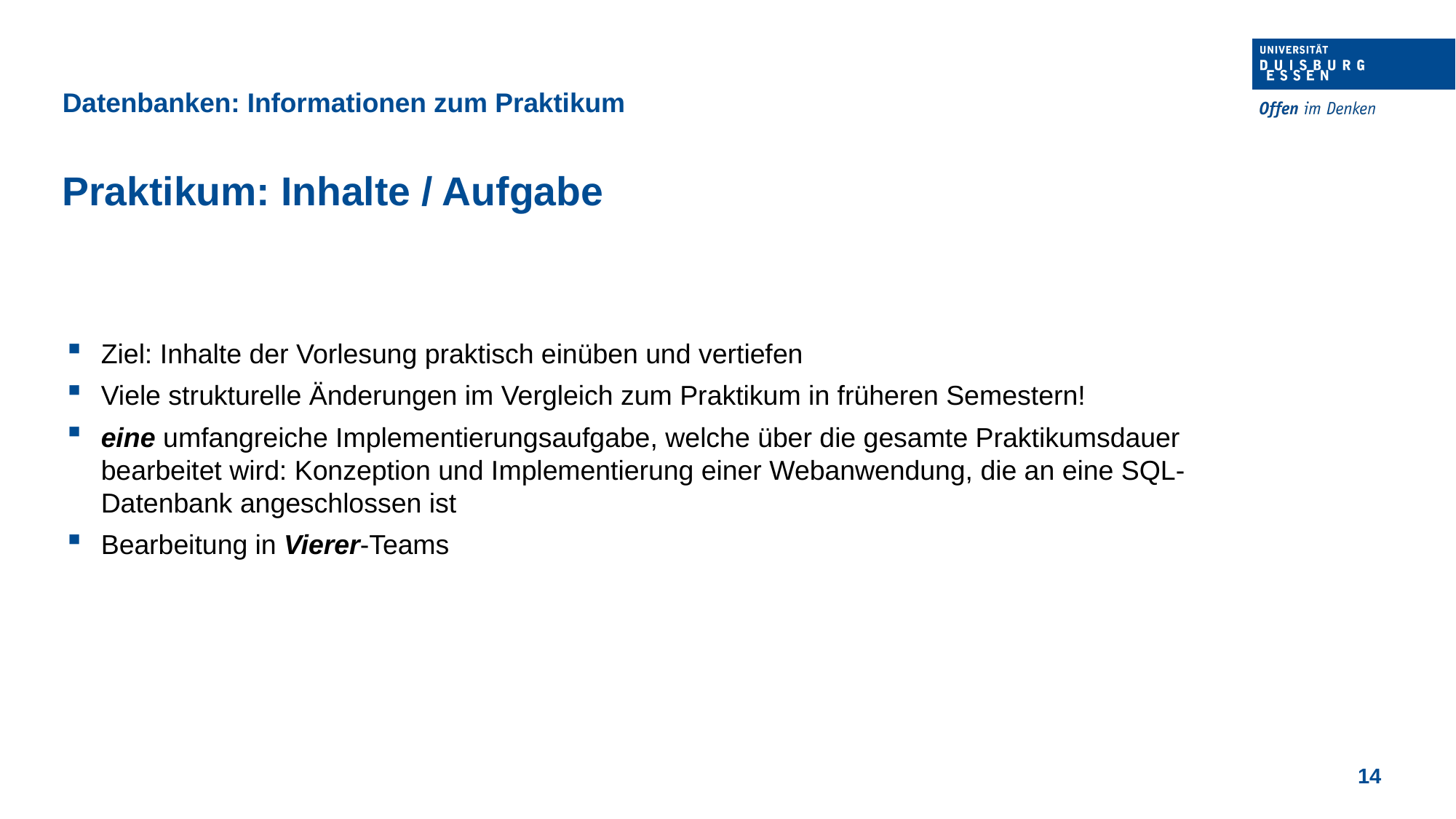

Datenbanken: Informationen zum Praktikum

Praktikum: Inhalte / Aufgabe
Ziel: Inhalte der Vorlesung praktisch einüben und vertiefen
Viele strukturelle Änderungen im Vergleich zum Praktikum in früheren Semestern!
eine umfangreiche Implementierungsaufgabe, welche über die gesamte Praktikumsdauer bearbeitet wird: Konzeption und Implementierung einer Webanwendung, die an eine SQL-Datenbank angeschlossen ist
Bearbeitung in Vierer-Teams

14